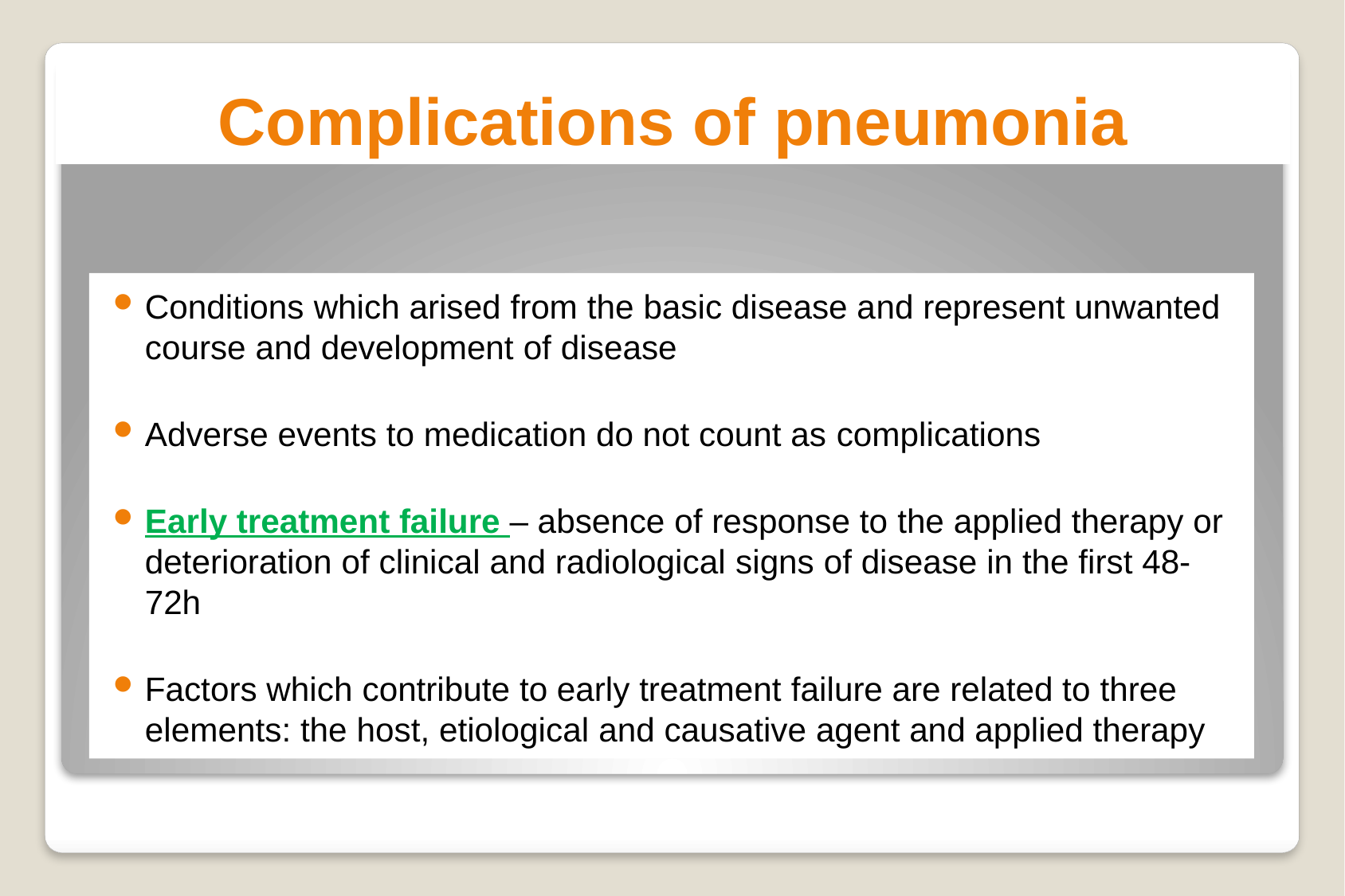

# Complications of pneumonia
Conditions which arised from the basic disease and represent unwanted course and development of disease

Adverse events to medication do not count as complications

Early treatment failure – absence of response to the applied therapy or deterioration of clinical and radiological signs of disease in the first 48-72h

Factors which contribute to early treatment failure are related to three elements: the host, etiological and causative agent and applied therapy